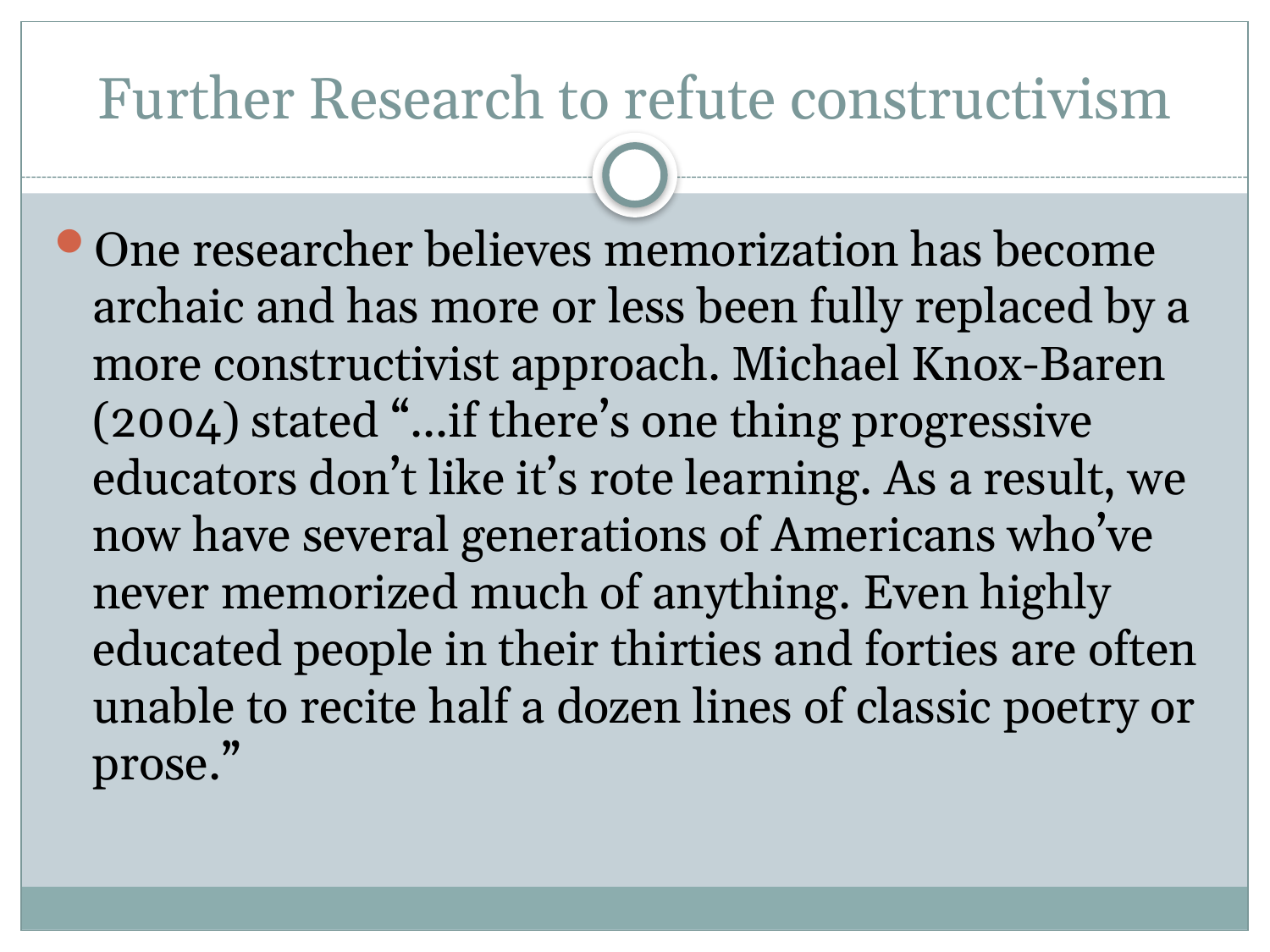

# Further Research to refute constructivism
One researcher believes memorization has become archaic and has more or less been fully replaced by a more constructivist approach. Michael Knox-Baren (2004) stated “...if there’s one thing progressive educators don’t like it’s rote learning. As a result, we now have several generations of Americans who’ve never memorized much of anything. Even highly educated people in their thirties and forties are often unable to recite half a dozen lines of classic poetry or prose.”